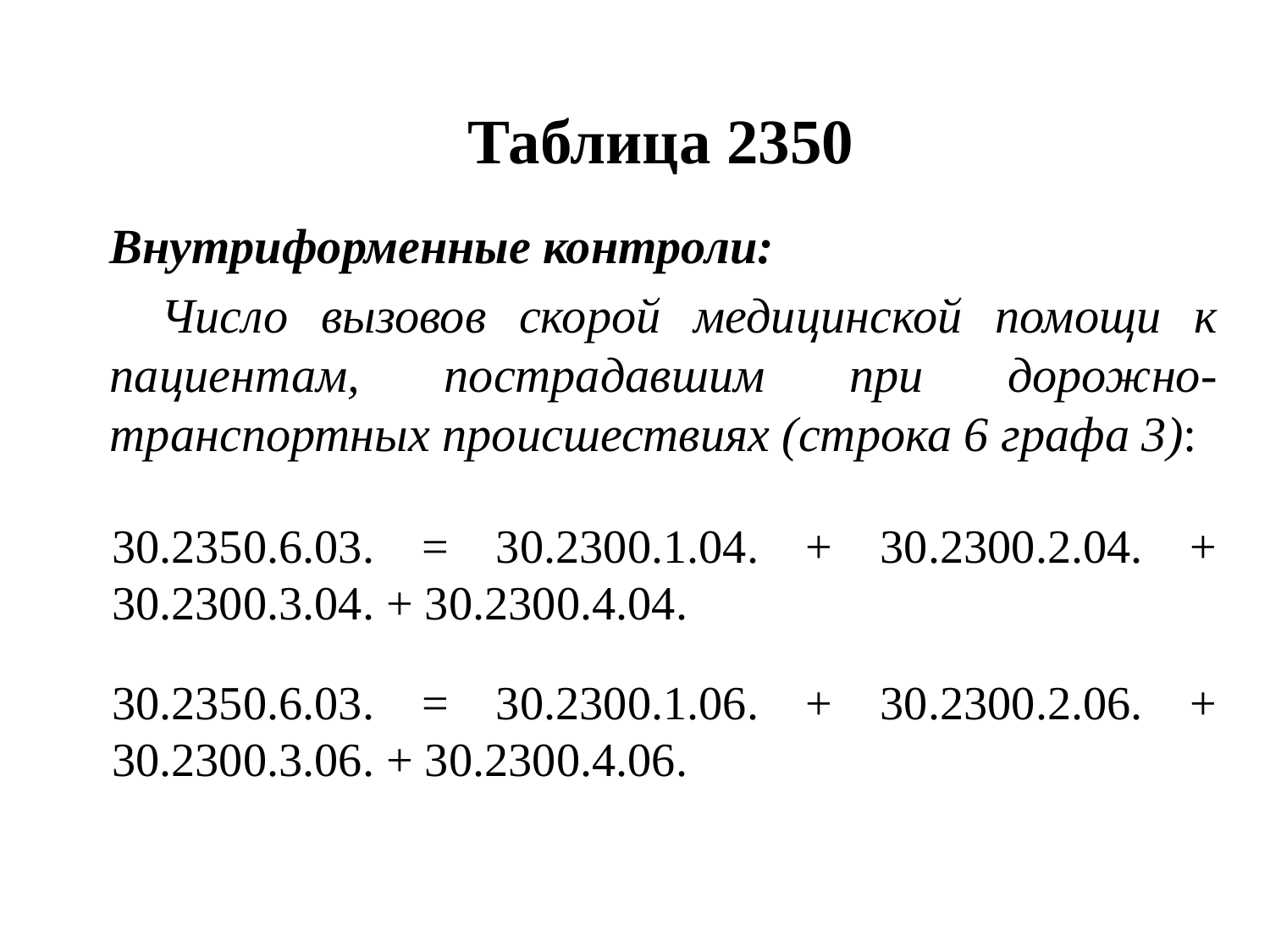

# Таблица 2350
    Внутриформенные контроли:
   Число вызовов скорой медицинской помощи к пациентам, пострадавшим при дорожно-транспортных происшествиях (строка 6 графа 3):

30.2350.6.03. = 30.2300.1.04. + 30.2300.2.04. + 30.2300.3.04. + 30.2300.4.04.
30.2350.6.03. = 30.2300.1.06. + 30.2300.2.06. + 30.2300.3.06. + 30.2300.4.06.